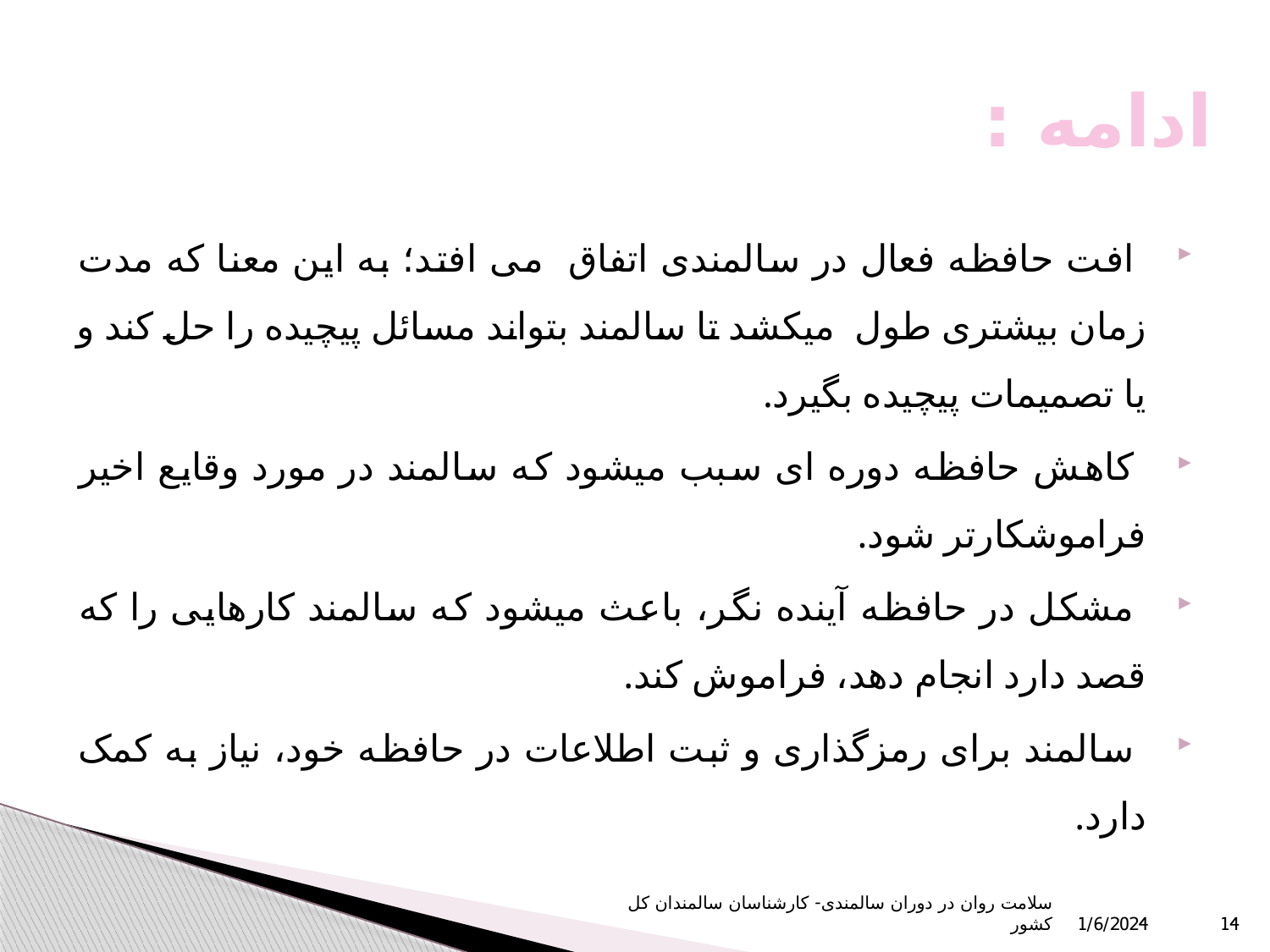

# ادامه :
 افت حافظه فعال در سالمندی اتفاق  می افتد؛ به این معنا که مدت زمان بیشتری طول  میکشد تا سالمند بتواند مسائل پیچیده را حل کند و یا تصمیمات پیچیده بگیرد.
 کاهش حافظه دوره ای سبب میشود که سالمند در مورد وقایع اخیر فراموشکارتر شود.
 مشکل در حافظه آینده نگر، باعث میشود که سالمند کارهایی را که قصد دارد انجام دهد، فراموش کند.
 سالمند برای رمزگذاری و ثبت اطلاعات در حافظه خود، نیاز به کمک دارد.

سلامت روان در دوران سالمندی- کارشناسان سالمندان کل کشور
1/6/2024
14